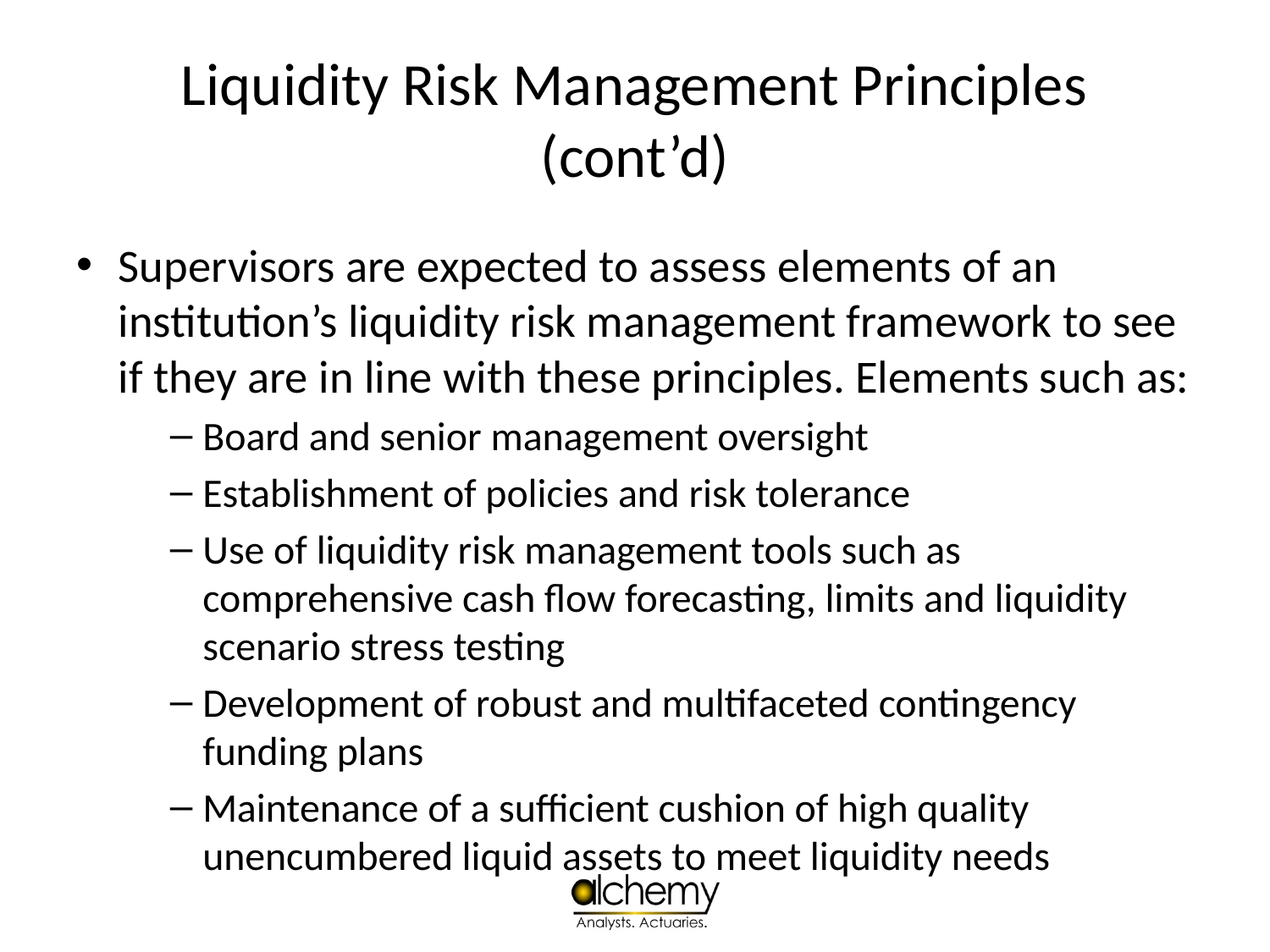

# Liquidity Risk Management Principles (cont’d)

Supervisors are expected to assess elements of an institution’s liquidity risk management framework to see if they are in line with these principles. Elements such as:
Board and senior management oversight
Establishment of policies and risk tolerance
Use of liquidity risk management tools such as comprehensive cash flow forecasting, limits and liquidity scenario stress testing
Development of robust and multifaceted contingency funding plans
Maintenance of a sufficient cushion of high quality unencumbered liquid assets to meet liquidity needs